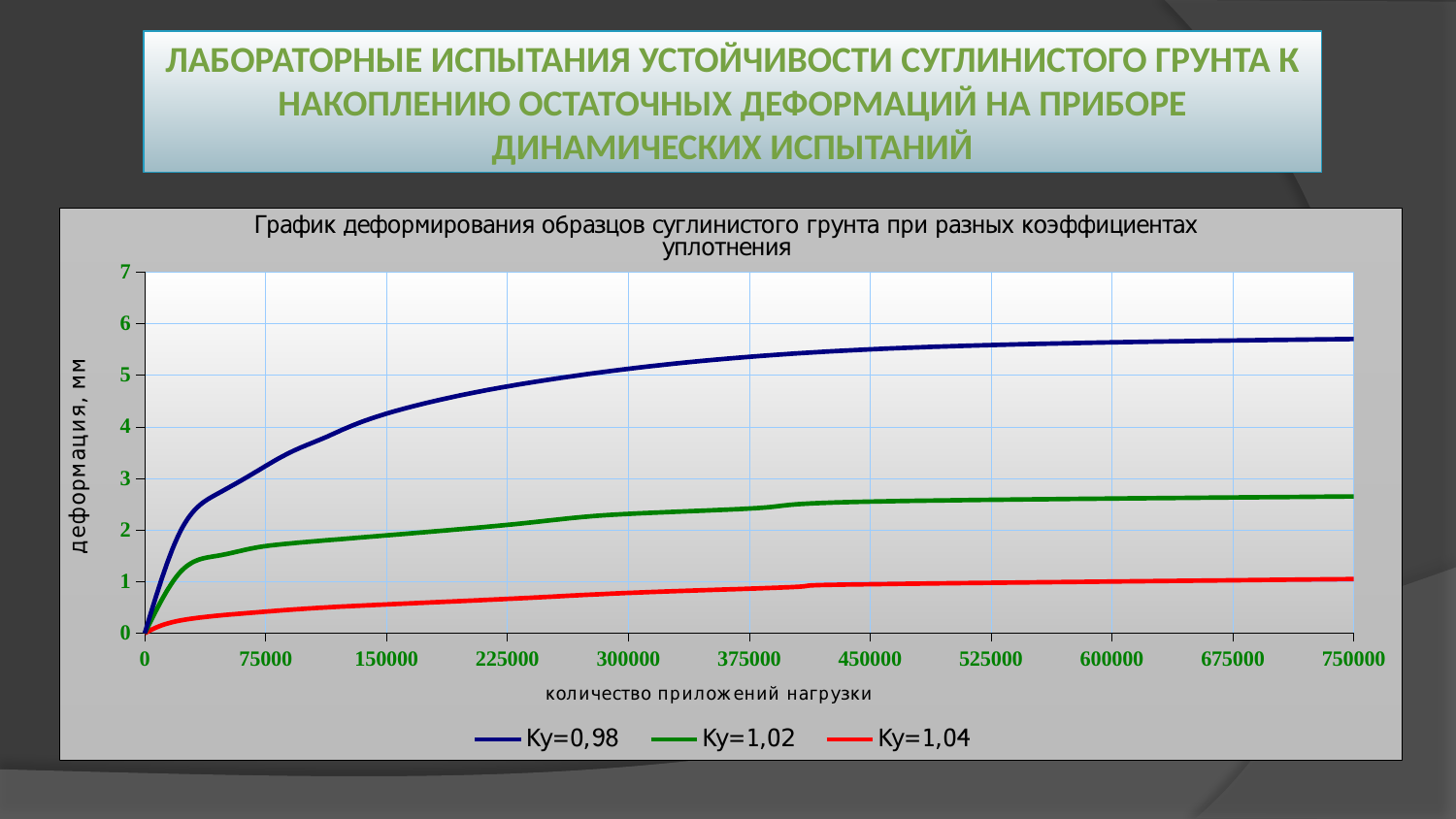

# Лабораторные испытания устойчивости суглинистого грунта к накоплению остаточных деформаций на приборе динамических испытаний

### Chart: График деформирования образцов суглинистого грунта при разных коэффициентах уплотнения

| Category |  |  |  |
|---|---|---|---|